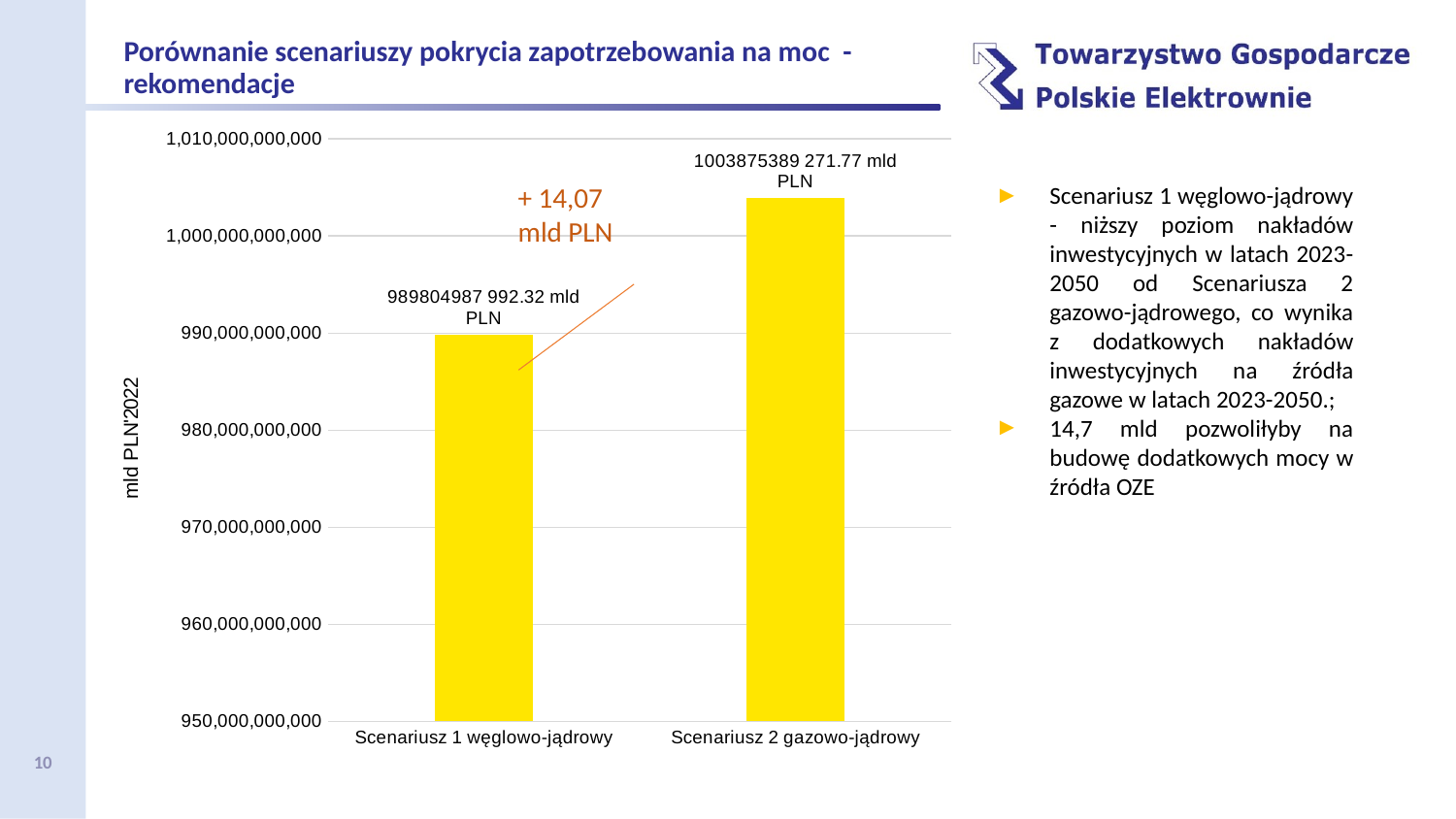

Porównanie scenariuszy pokrycia zapotrzebowania na moc  -rekomendacje

### Chart

| Category | Series 1 |
|---|---|
| Scenariusz 1 węglowo-jądrowy | 989804987992.3202 |
| Scenariusz 2 gazowo-jądrowy | 1003875389271.7688 |
+ 14,07
mld PLN
Scenariusz 1 węglowo-jądrowy - niższy poziom nakładów inwestycyjnych w latach 2023-2050 od Scenariusza 2 gazowo-jądrowego, co wynika z dodatkowych nakładów inwestycyjnych na źródła gazowe w latach 2023-2050.;
14,7 mld pozwoliłyby na budowę dodatkowych mocy w źródła OZE
10